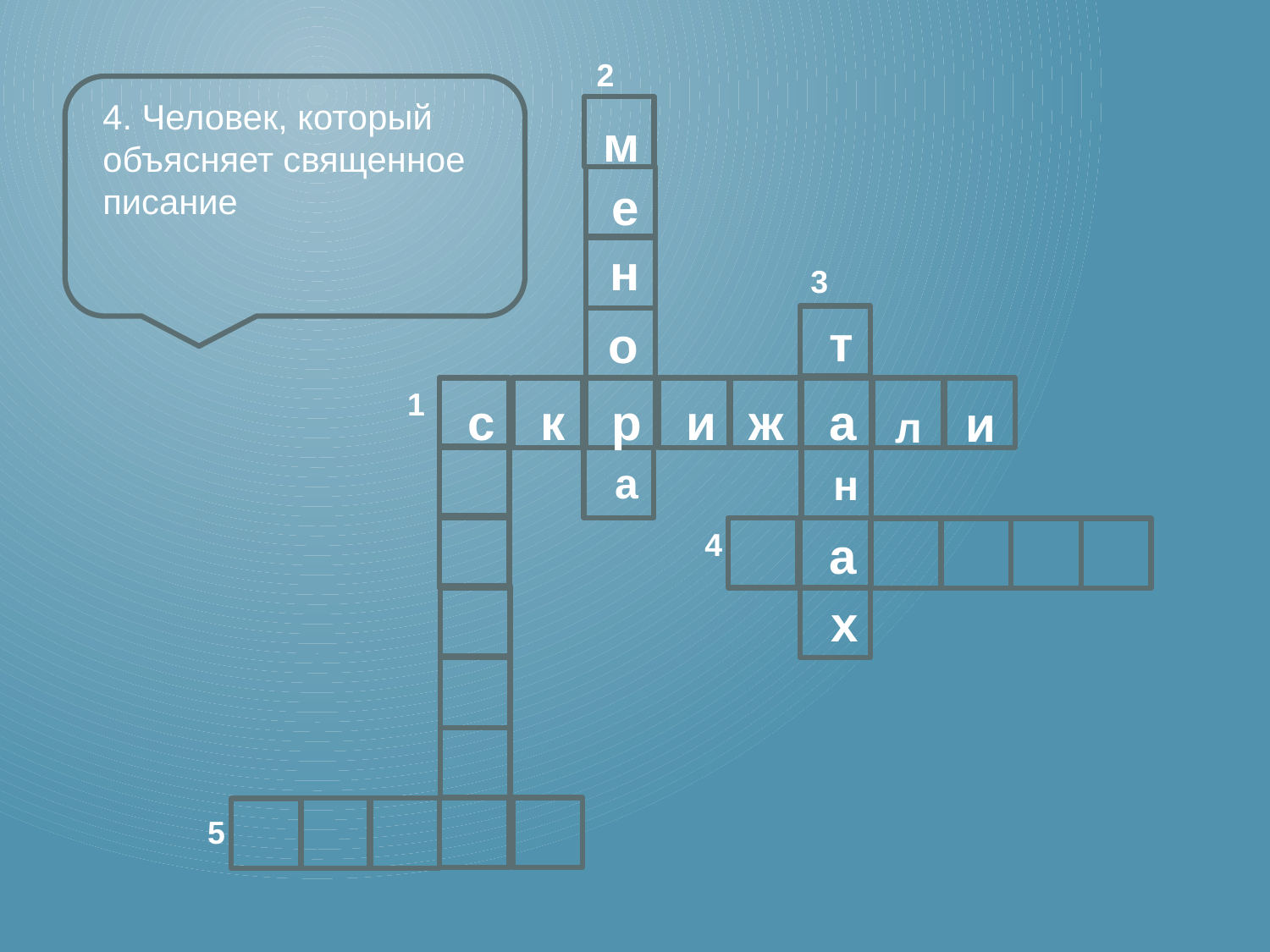

2

4. Человек, который объясняет священное писание

м

е
н

3

т

о
1

с
к
р
и
ж
а
и
л

а
н

4
а

х

5